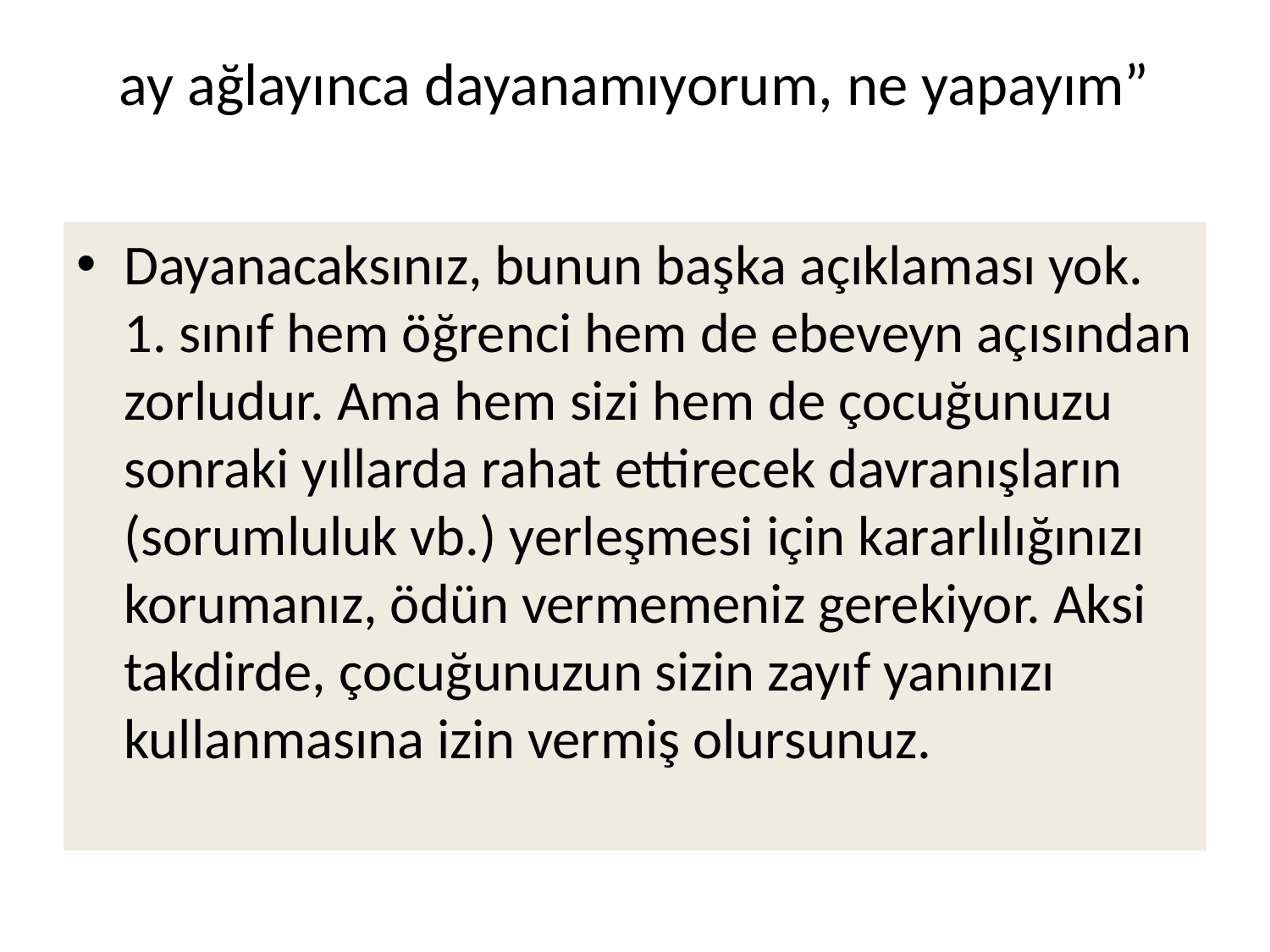

# ay ağlayınca dayanamıyorum, ne yapayım”
Dayanacaksınız, bunun başka açıklaması yok. 1. sınıf hem öğrenci hem de ebeveyn açısından zorludur. Ama hem sizi hem de çocuğunuzu sonraki yıllarda rahat ettirecek davranışların (sorumluluk vb.) yerleşmesi için kararlılığınızı korumanız, ödün vermemeniz gerekiyor. Aksi takdirde, çocuğunuzun sizin zayıf yanınızı kullanmasına izin vermiş olursunuz.